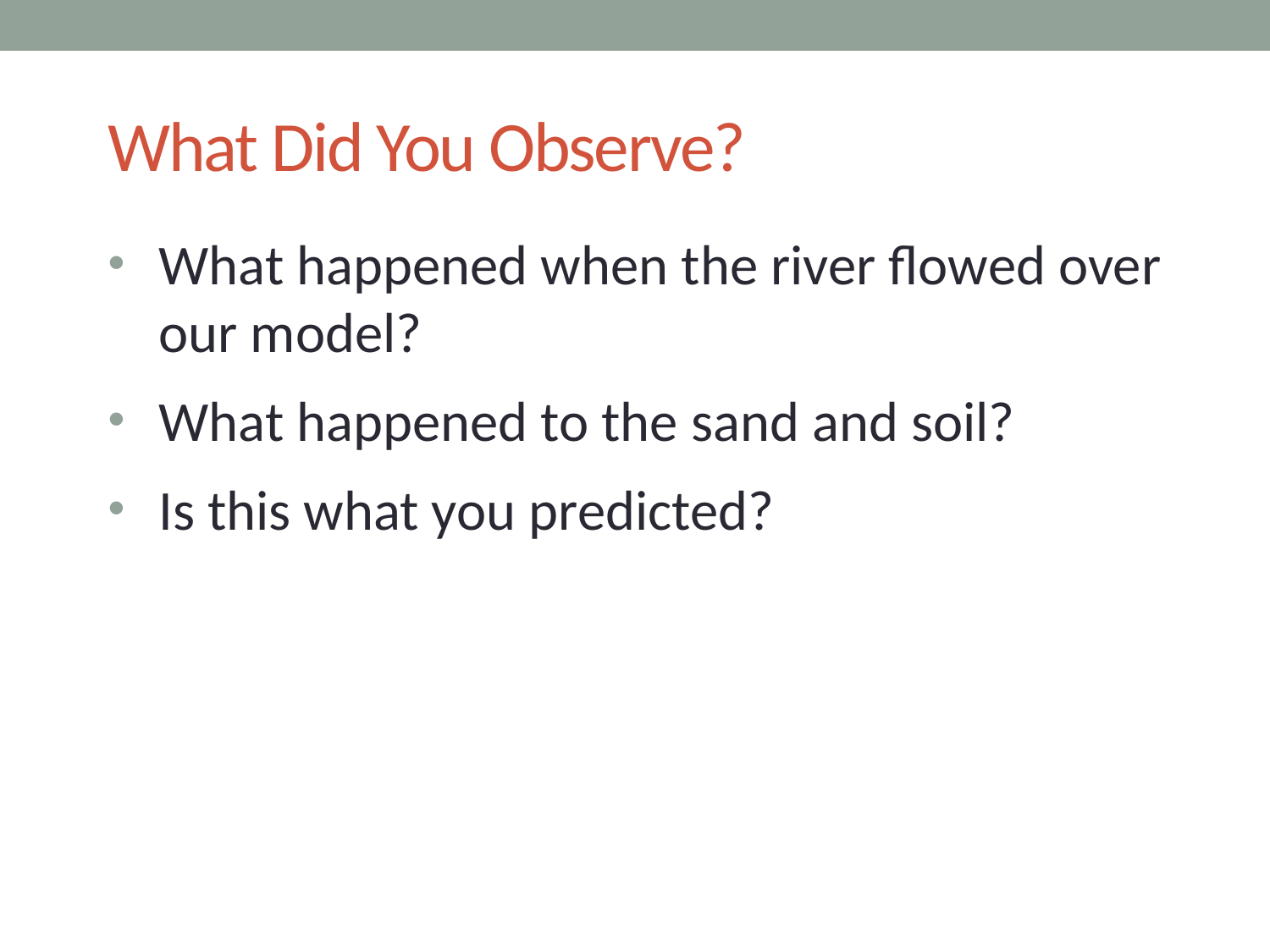

# What Did You Observe?
What happened when the river flowed over our model?
What happened to the sand and soil?
Is this what you predicted?